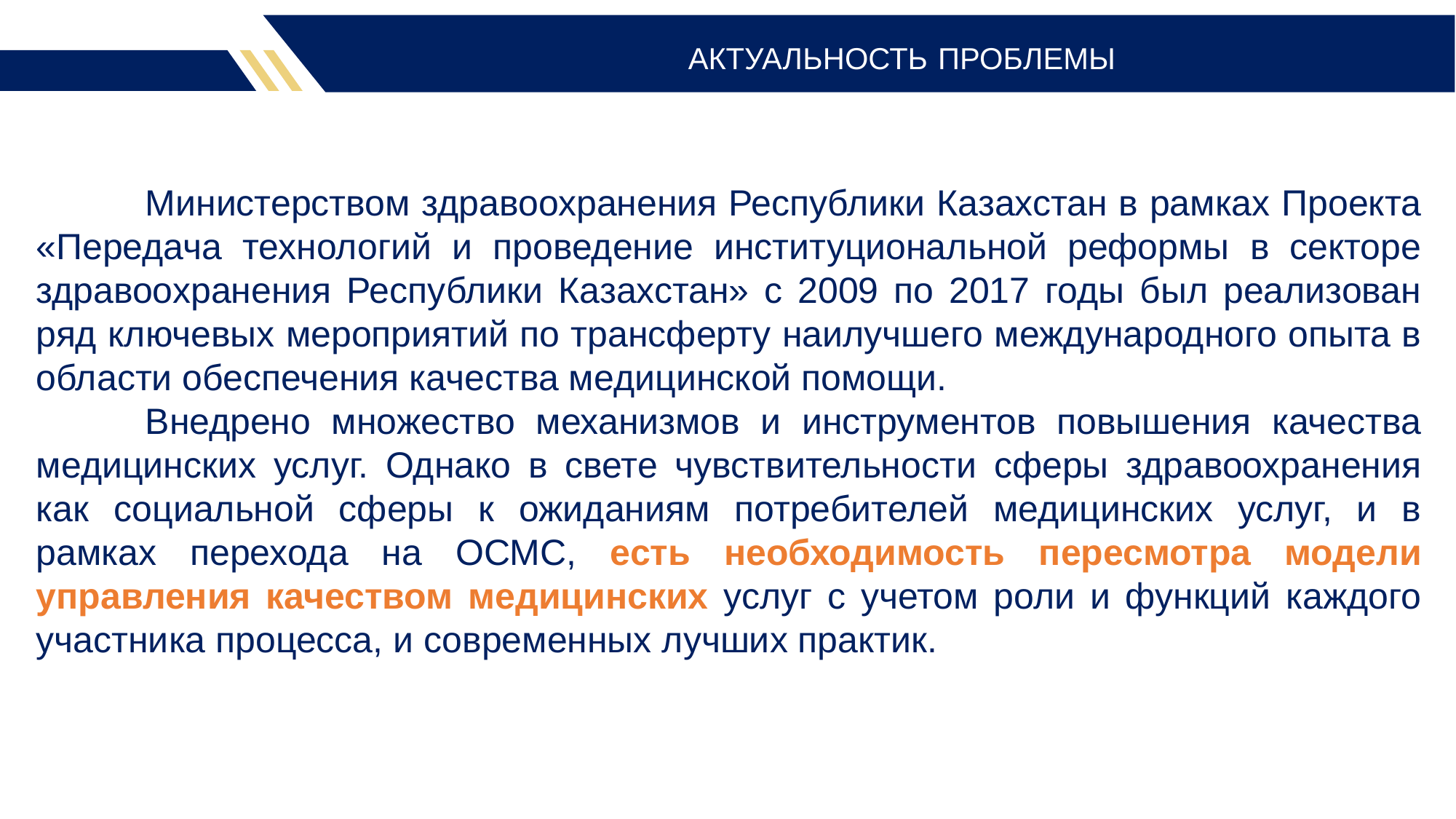

# АКТУАЛЬНОСТЬ ПРОБЛЕМЫ

	Министерством здравоохранения Республики Казахстан в рамках Проекта «Передача технологий и проведение институциональной реформы в секторе здравоохранения Республики Казахстан» с 2009 по 2017 годы был реализован ряд ключевых мероприятий по трансферту наилучшего международного опыта в области обеспечения качества медицинской помощи.
	Внедрено множество механизмов и инструментов повышения качества медицинских услуг. Однако в свете чувствительности сферы здравоохранения как социальной сферы к ожиданиям потребителей медицинских услуг, и в рамках перехода на ОСМС, есть необходимость пересмотра модели управления качеством медицинских услуг с учетом роли и функций каждого участника процесса, и современных лучших практик.